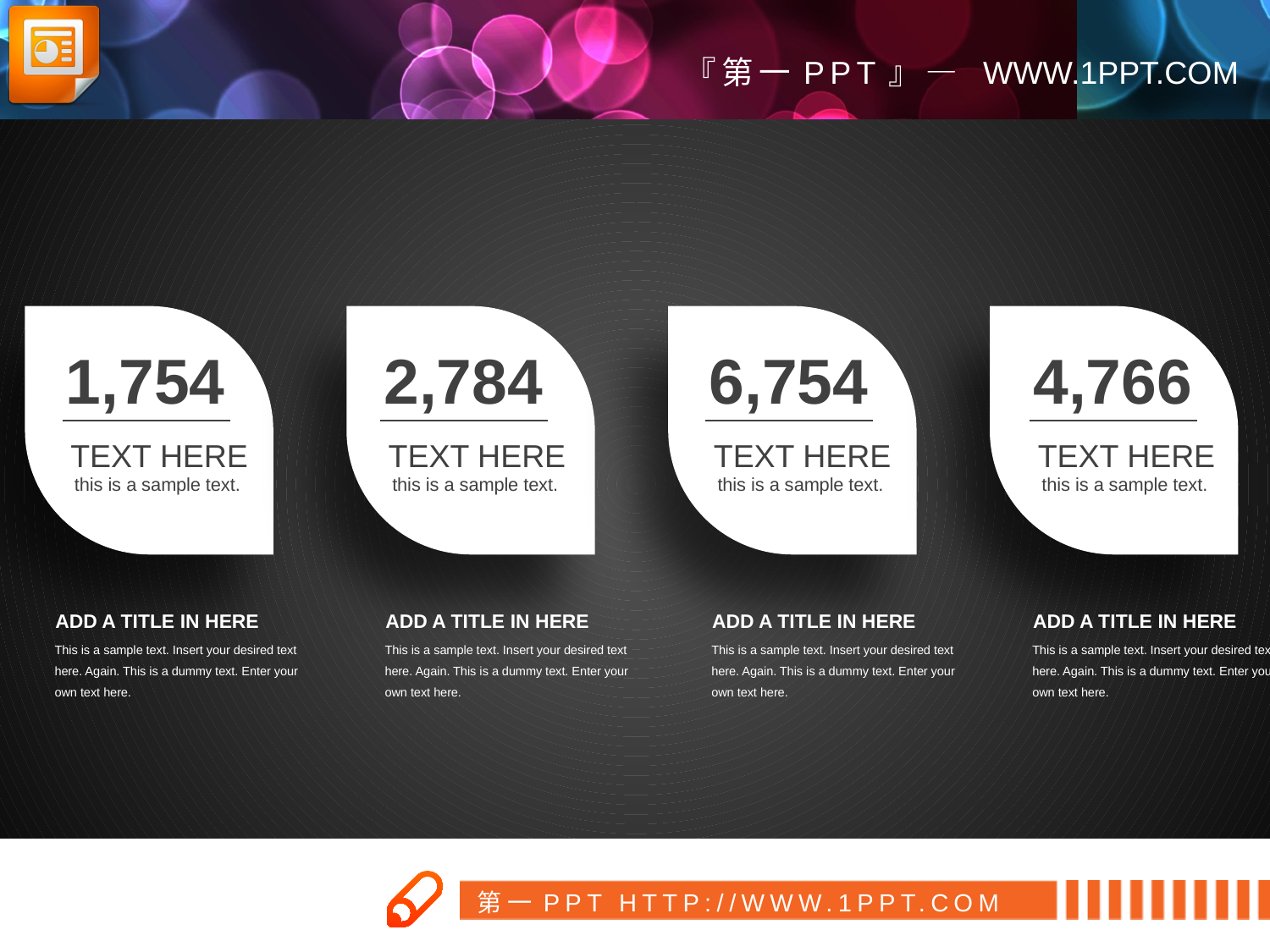

1,754

TEXT HERE
this is a sample text.
2,784

TEXT HERE
this is a sample text.
6,754

TEXT HERE
this is a sample text.
4,766

TEXT HERE
this is a sample text.
ADD A TITLE IN HERE
This is a sample text. Insert your desired text here. Again. This is a dummy text. Enter your own text here.
ADD A TITLE IN HERE
This is a sample text. Insert your desired text here. Again. This is a dummy text. Enter your own text here.
ADD A TITLE IN HERE
This is a sample text. Insert your desired text here. Again. This is a dummy text. Enter your own text here.
ADD A TITLE IN HERE
This is a sample text. Insert your desired text here. Again. This is a dummy text. Enter your own text here.